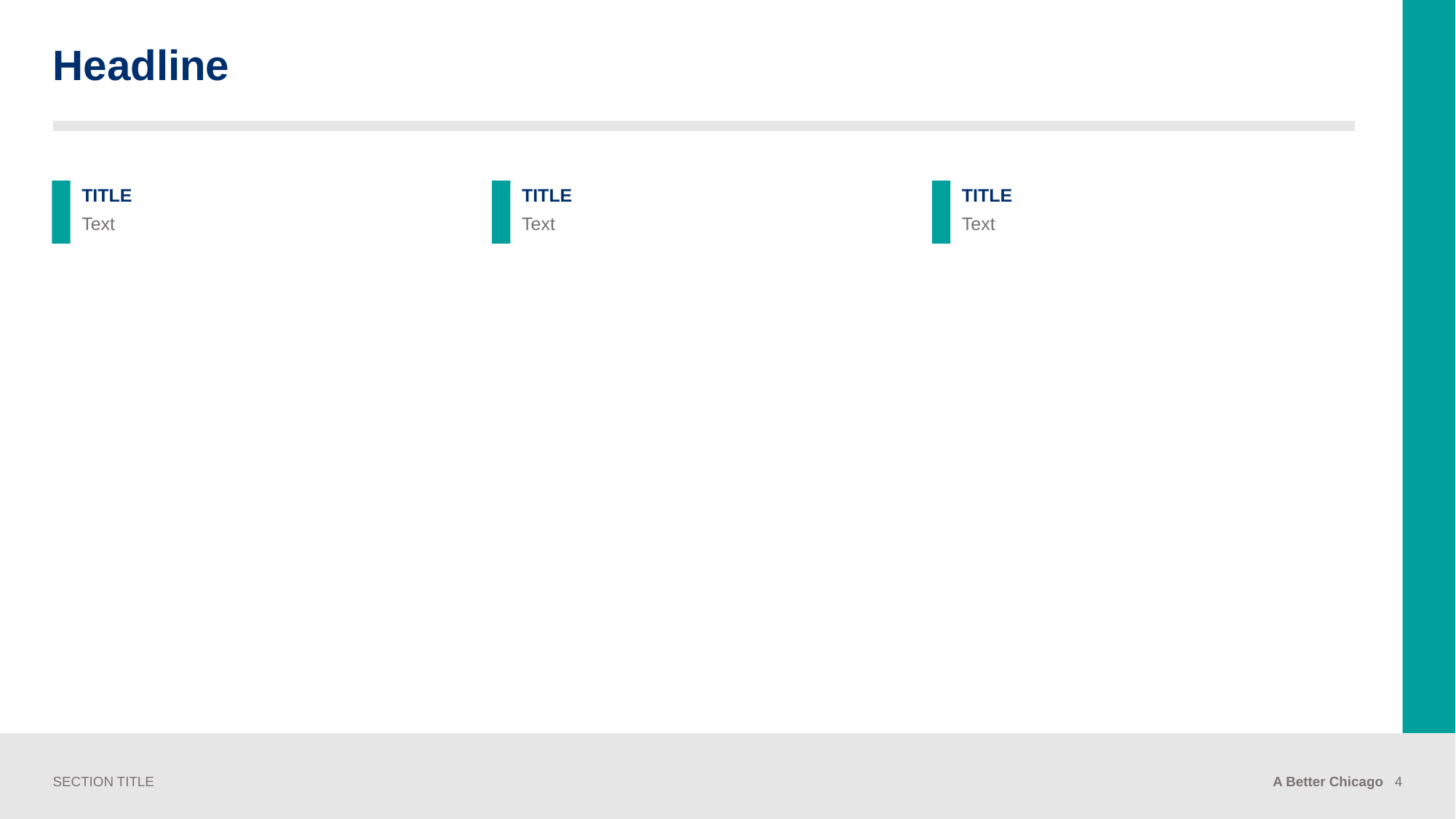

# Headline
TITLE
TITLE
TITLE
Text
Text
Text

SECTION TITLE
A Better Chicago   4